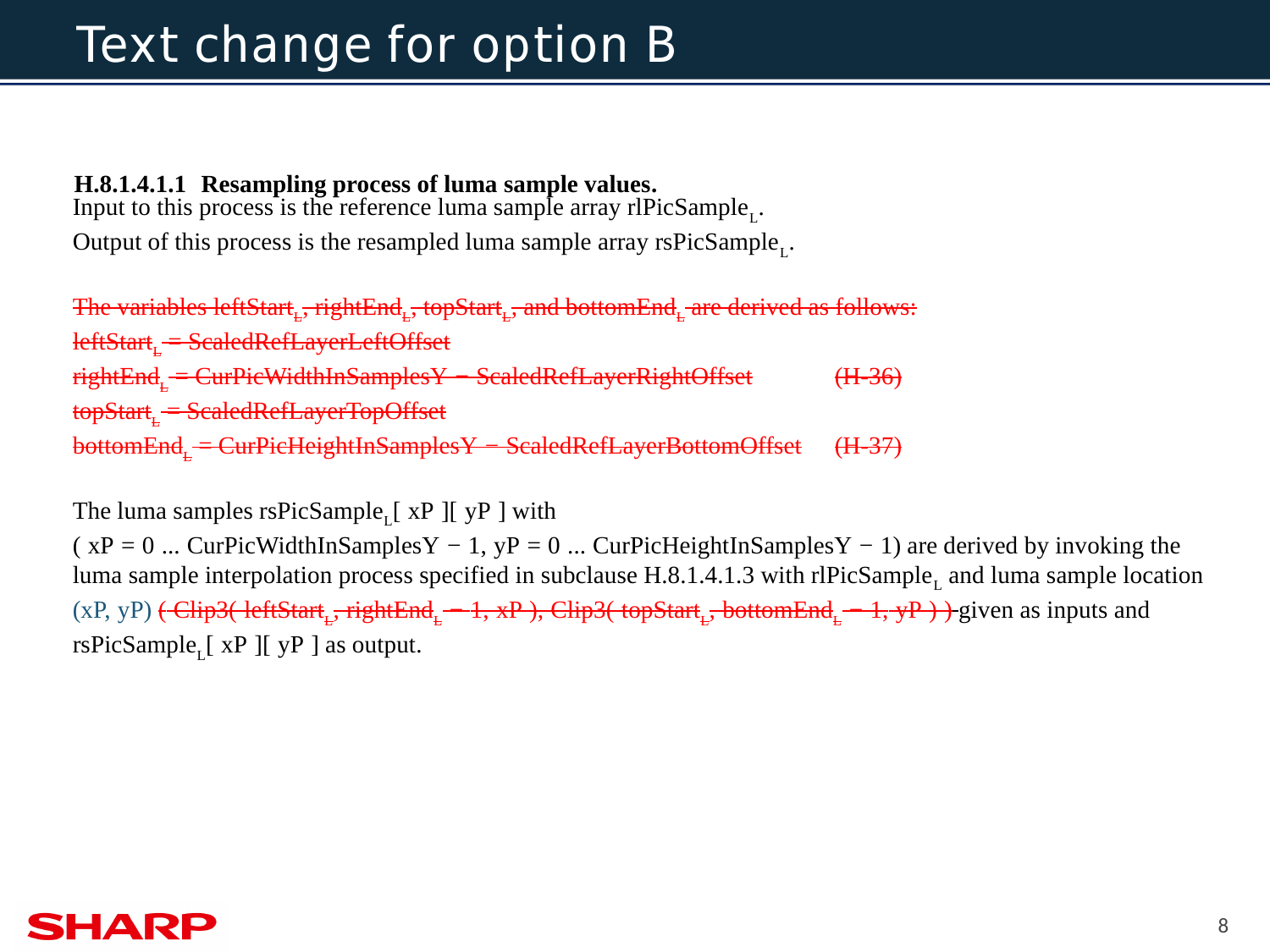

# Text change for option B
H.8.1.4.1.1	Resampling process of luma sample values.
Input to this process is the reference luma sample array rlPicSampleL.
Output of this process is the resampled luma sample array rsPicSampleL.

The variables leftStartL, rightEndL, topStartL, and bottomEndL are derived as follows:
leftStartL = ScaledRefLayerLeftOffset
rightEndL = CurPicWidthInSamplesY − ScaledRefLayerRightOffset	(H‑36)
topStartL = ScaledRefLayerTopOffset
bottomEndL = CurPicHeightInSamplesY − ScaledRefLayerBottomOffset	(H‑37)

The luma samples rsPicSampleL[ xP ][ yP ] with ( xP = 0 ... CurPicWidthInSamplesY − 1, yP = 0 ... CurPicHeightInSamplesY − 1) are derived by invoking the luma sample interpolation process specified in subclause H.8.1.4.1.3 with rlPicSampleL and luma sample location (xP, yP) ( Clip3( leftStartL, rightEndL − 1, xP ), Clip3( topStartL, bottomEndL − 1, yP ) ) given as inputs and rsPicSampleL[ xP ][ yP ] as output.
8